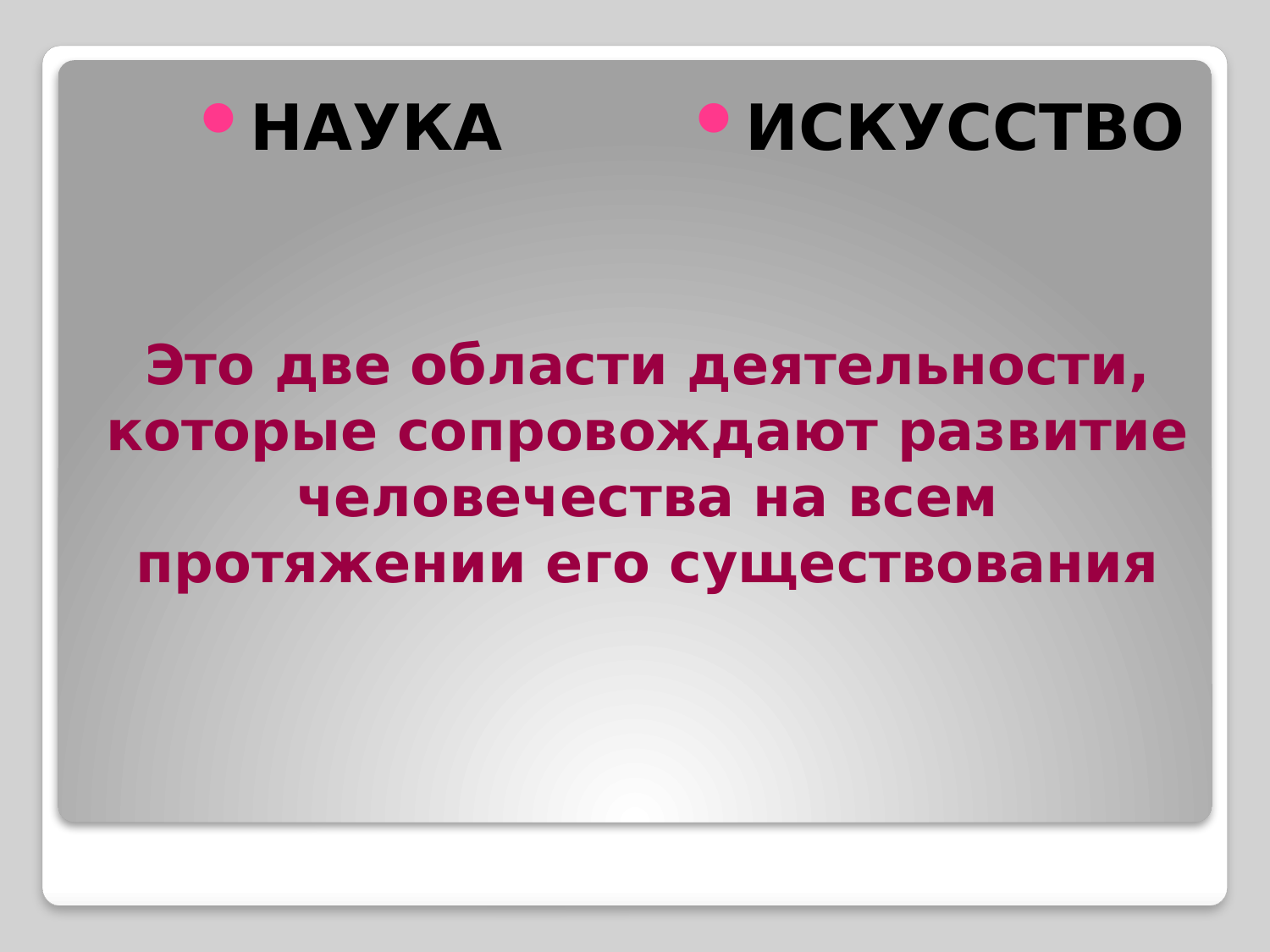

НАУКА
ИСКУССТВО
# Это две области деятельности, которые сопровождают развитие человечества на всем протяжении его существования